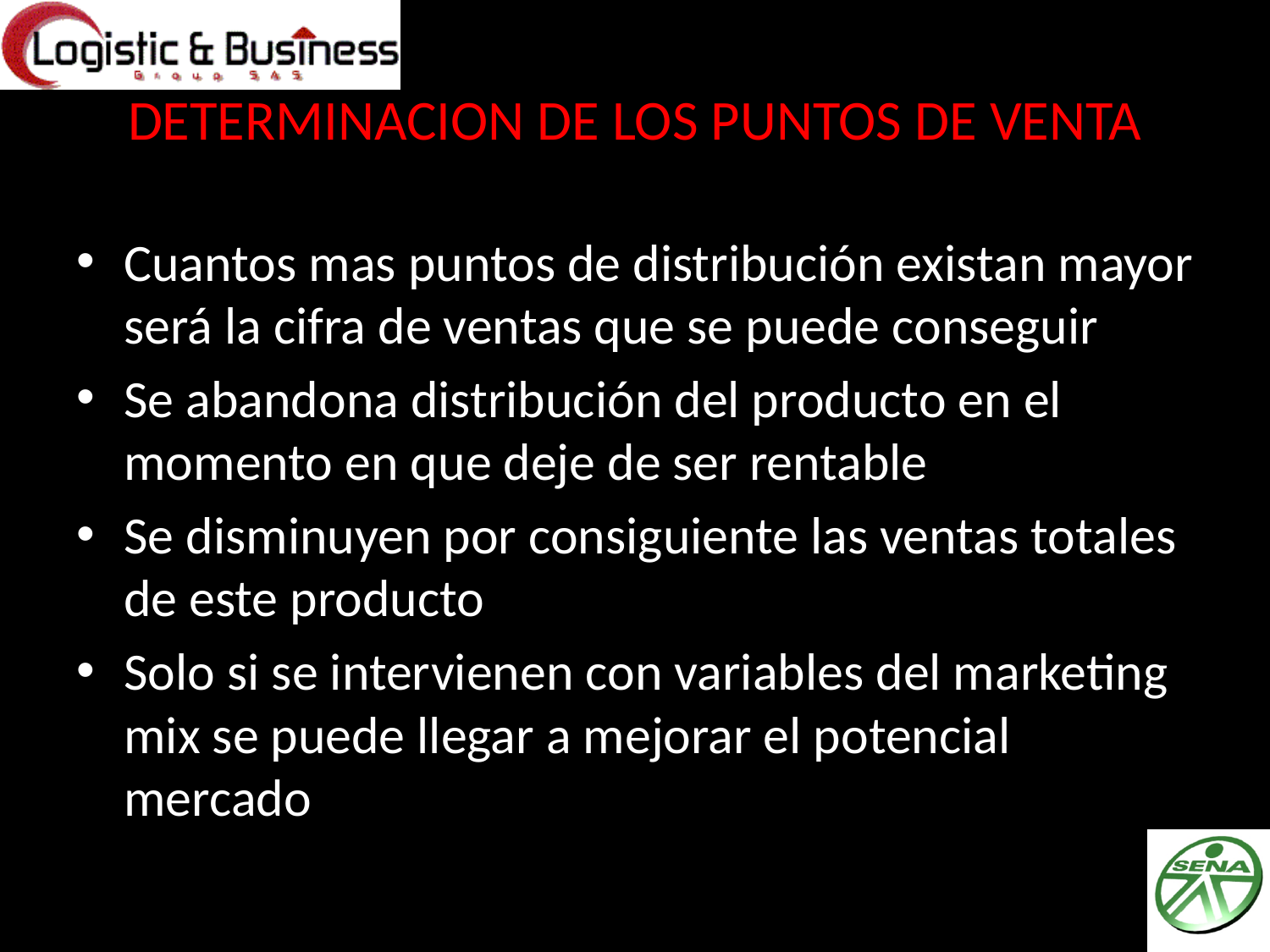

# DETERMINACION DE LOS PUNTOS DE VENTA
Cuantos mas puntos de distribución existan mayor será la cifra de ventas que se puede conseguir
Se abandona distribución del producto en el momento en que deje de ser rentable
Se disminuyen por consiguiente las ventas totales de este producto
Solo si se intervienen con variables del marketing mix se puede llegar a mejorar el potencial mercado